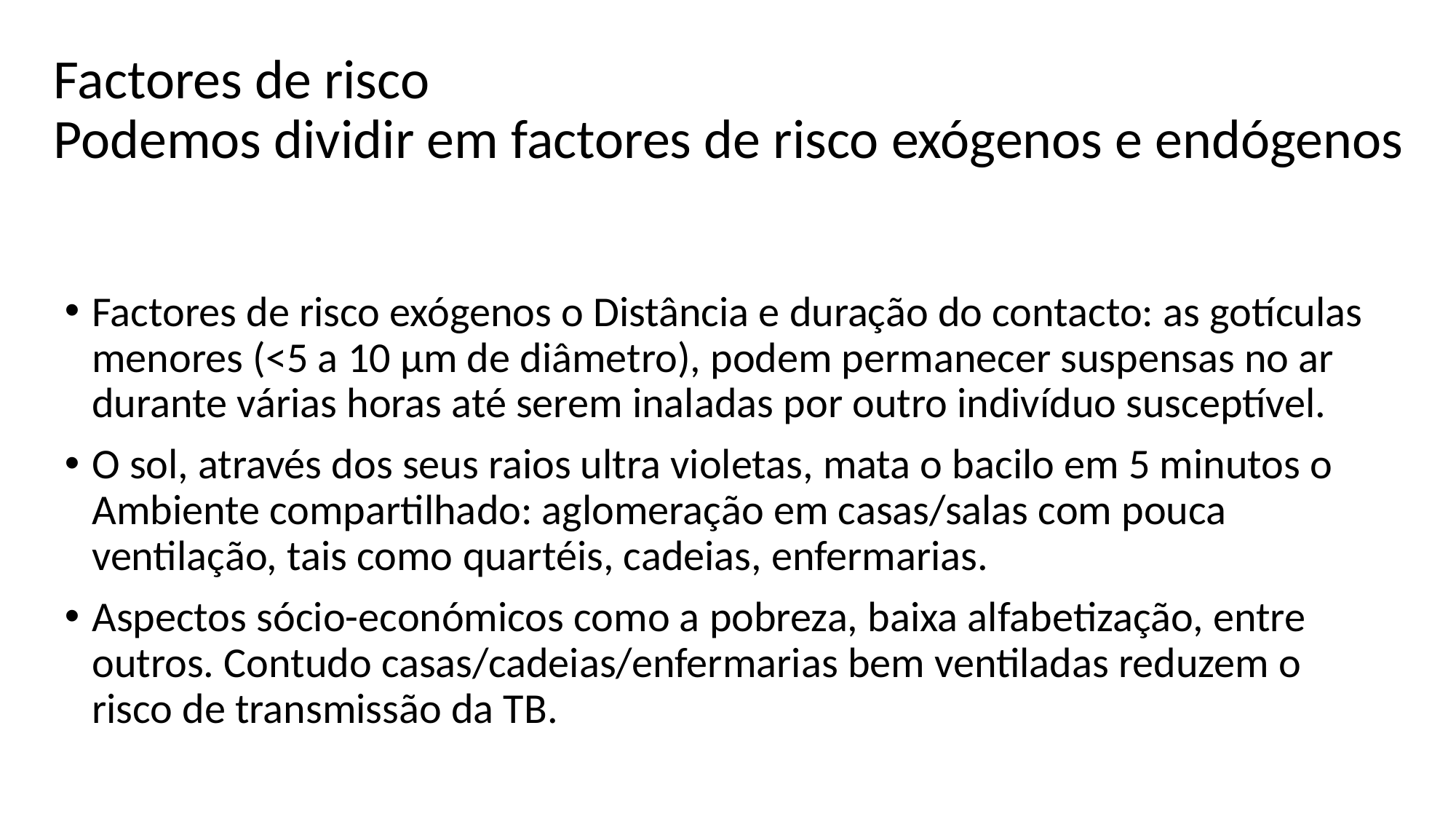

# Factores de risco Podemos dividir em factores de risco exógenos e endógenos

Factores de risco exógenos o Distância e duração do contacto: as gotículas menores (<5 a 10 μm de diâmetro), podem permanecer suspensas no ar durante várias horas até serem inaladas por outro indivíduo susceptível.
O sol, através dos seus raios ultra violetas, mata o bacilo em 5 minutos o Ambiente compartilhado: aglomeração em casas/salas com pouca ventilação, tais como quartéis, cadeias, enfermarias.
Aspectos sócio-económicos como a pobreza, baixa alfabetização, entre outros. Contudo casas/cadeias/enfermarias bem ventiladas reduzem o risco de transmissão da TB.